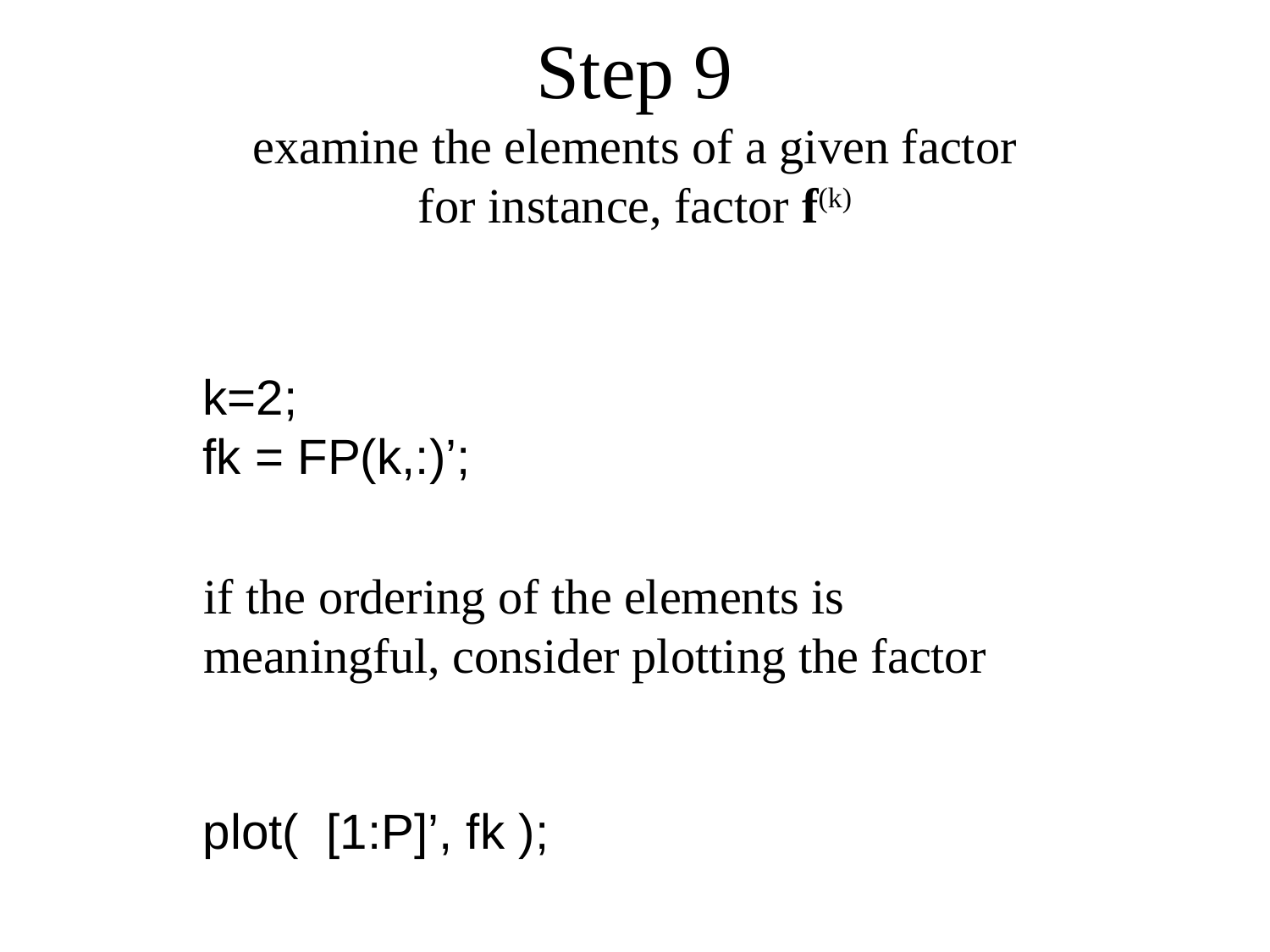

# Step 9 examine the elements of a given factor for instance, factor f(k)
k=2;
fk = FP(k,:)’;
if the ordering of the elements is meaningful, consider plotting the factor
plot(  [1:P]’, fk );